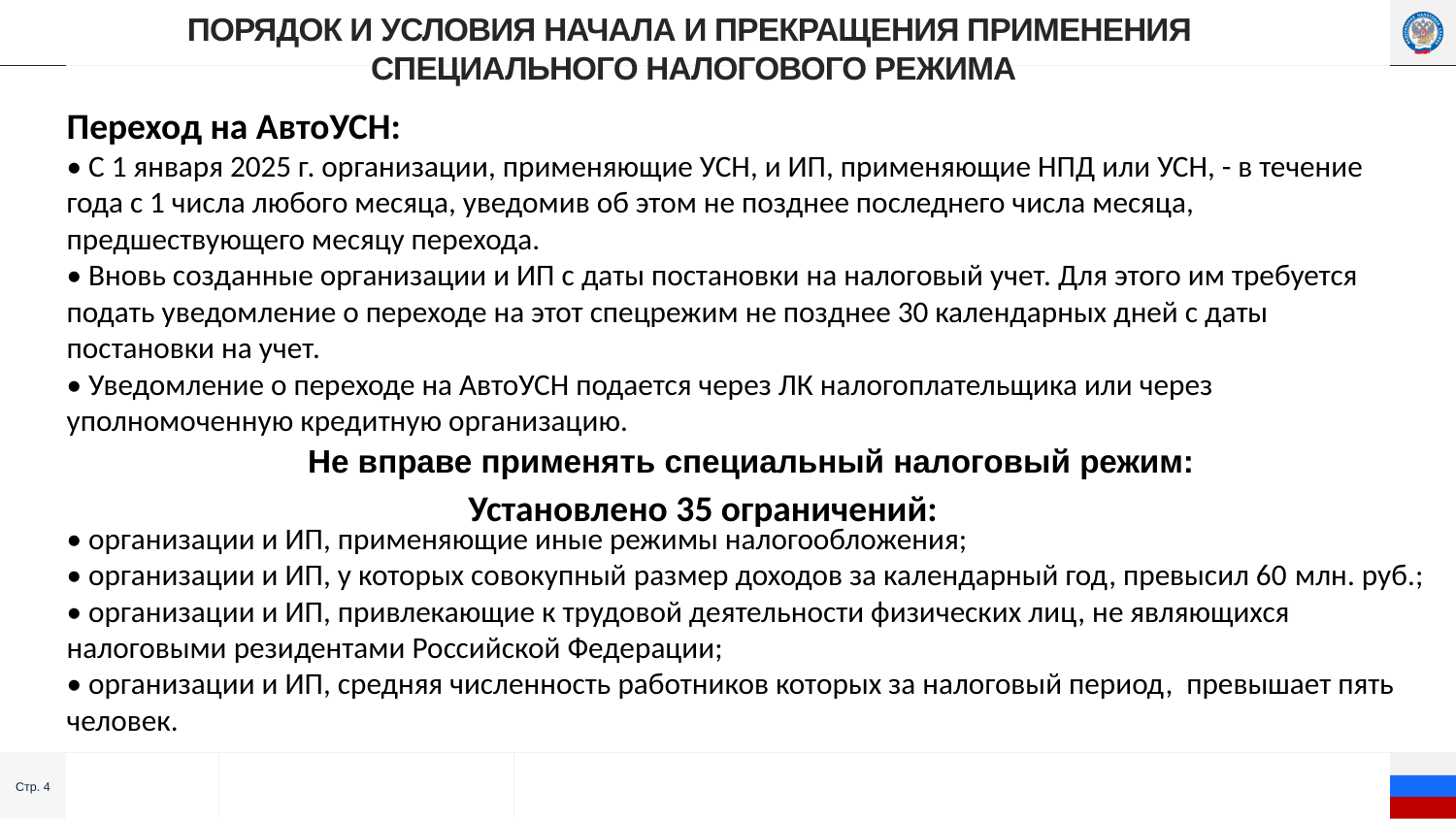

# Порядок и условия начала и прекращения применения специального налогового режима
Переход на АвтоУСН:
• С 1 января 2025 г. организации, применяющие УСН, и ИП, применяющие НПД или УСН, - в течение года с 1 числа любого месяца, уведомив об этом не позднее последнего числа месяца, предшествующего месяцу перехода.
• Вновь созданные организации и ИП с даты постановки на налоговый учет. Для этого им требуется подать уведомление о переходе на этот спецрежим не позднее 30 календарных дней с даты постановки на учет.
• Уведомление о переходе на АвтоУСН подается через ЛК налогоплательщика или через уполномоченную кредитную организацию.
Не вправе применять специальный налоговый режим:
Установлено 35 ограничений:
• организации и ИП, применяющие иные режимы налогообложения;
• организации и ИП, у которых совокупный размер доходов за календарный год, превысил 60 млн. руб.;
• организации и ИП, привлекающие к трудовой деятельности физических лиц, не являющихся налоговыми резидентами Российской Федерации;
• организации и ИП, средняя численность работников которых за налоговый период,  превышает пять человек.